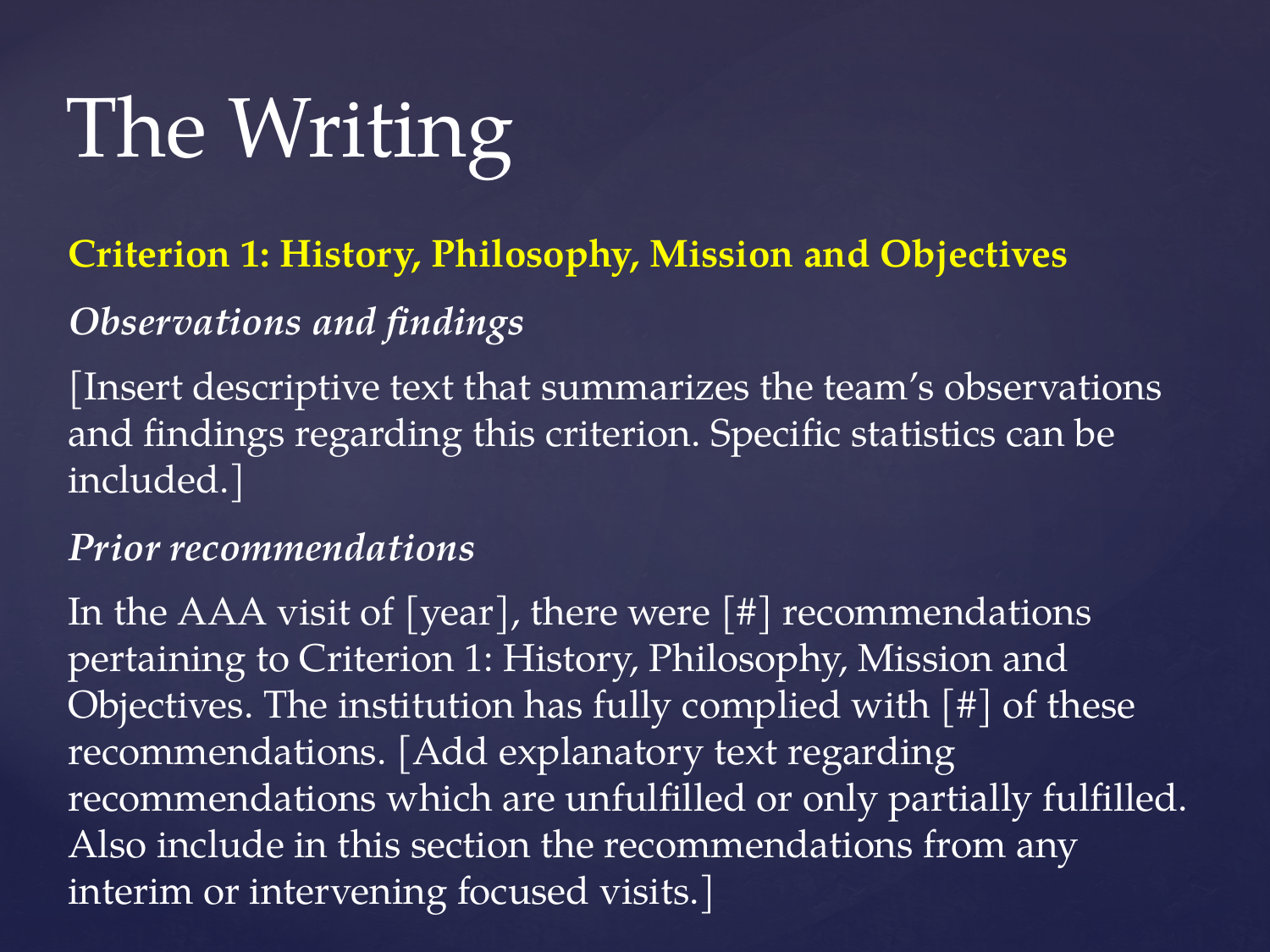

# The Writing
Criterion 1: History, Philosophy, Mission and Objectives
Observations and findings
[Insert descriptive text that summarizes the team’s observations and findings regarding this criterion. Specific statistics can be included.]
Prior recommendations
In the AAA visit of [year], there were [#] recommendations pertaining to Criterion 1: History, Philosophy, Mission and Objectives. The institution has fully complied with [#] of these recommendations. [Add explanatory text regarding recommendations which are unfulfilled or only partially fulfilled. Also include in this section the recommendations from any interim or intervening focused visits.]